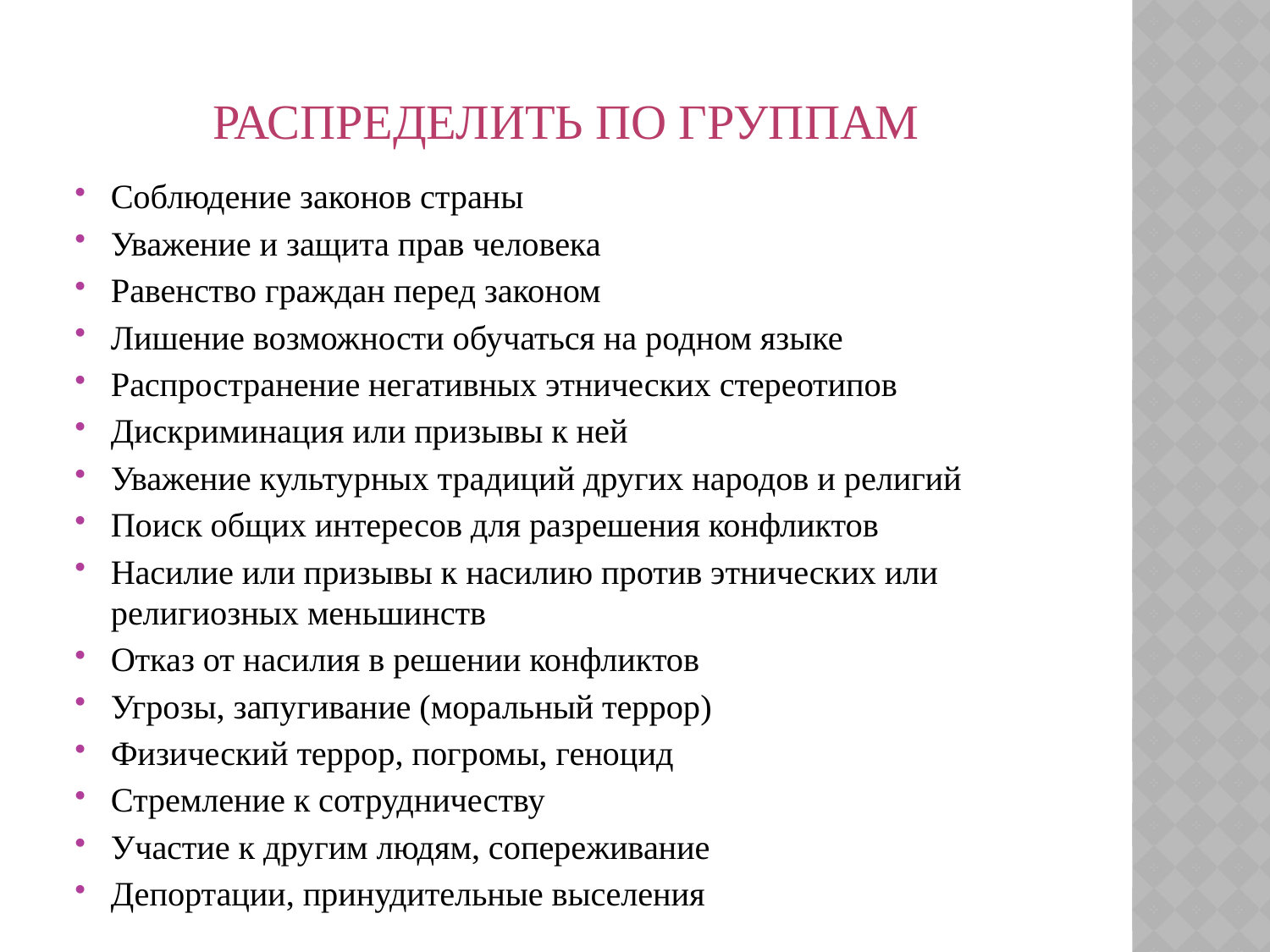

# Распределить по группам
Соблюдение законов страны
Уважение и защита прав человека
Равенство граждан перед законом
Лишение возможности обучаться на родном языке
Распространение негативных этнических стереотипов
Дискриминация или призывы к ней
Уважение культурных традиций других народов и религий
Поиск общих интересов для разрешения конфликтов
Насилие или призывы к насилию против этнических или религиозных меньшинств
Отказ от насилия в решении конфликтов
Угрозы, запугивание (моральный террор)
Физический террор, погромы, геноцид
Стремление к сотрудничеству
Участие к другим людям, сопереживание
Депортации, принудительные выселения